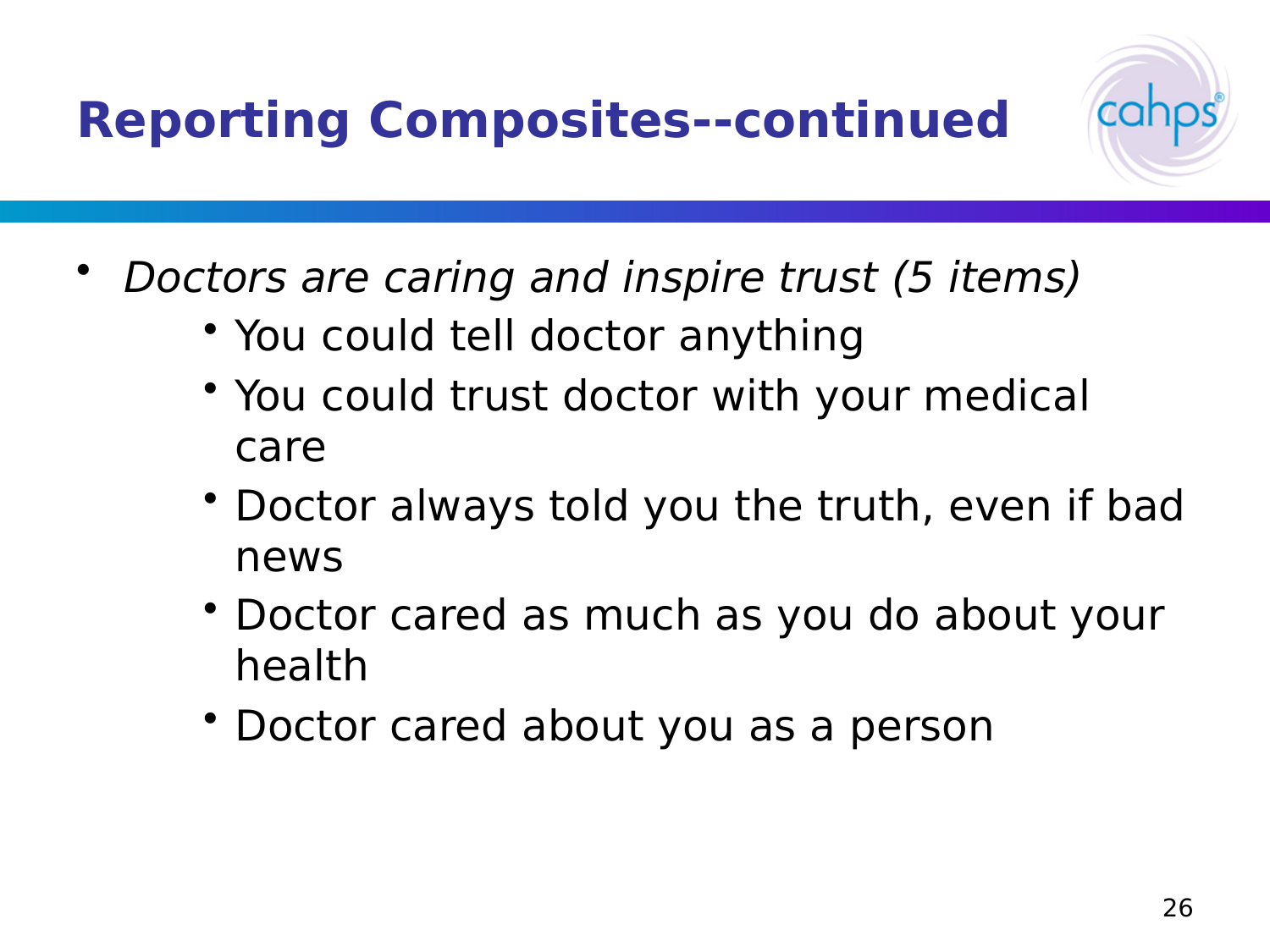

# Reporting Composites--continued
Doctors are caring and inspire trust (5 items)
You could tell doctor anything
You could trust doctor with your medical care
Doctor always told you the truth, even if bad news
Doctor cared as much as you do about your health
Doctor cared about you as a person

26